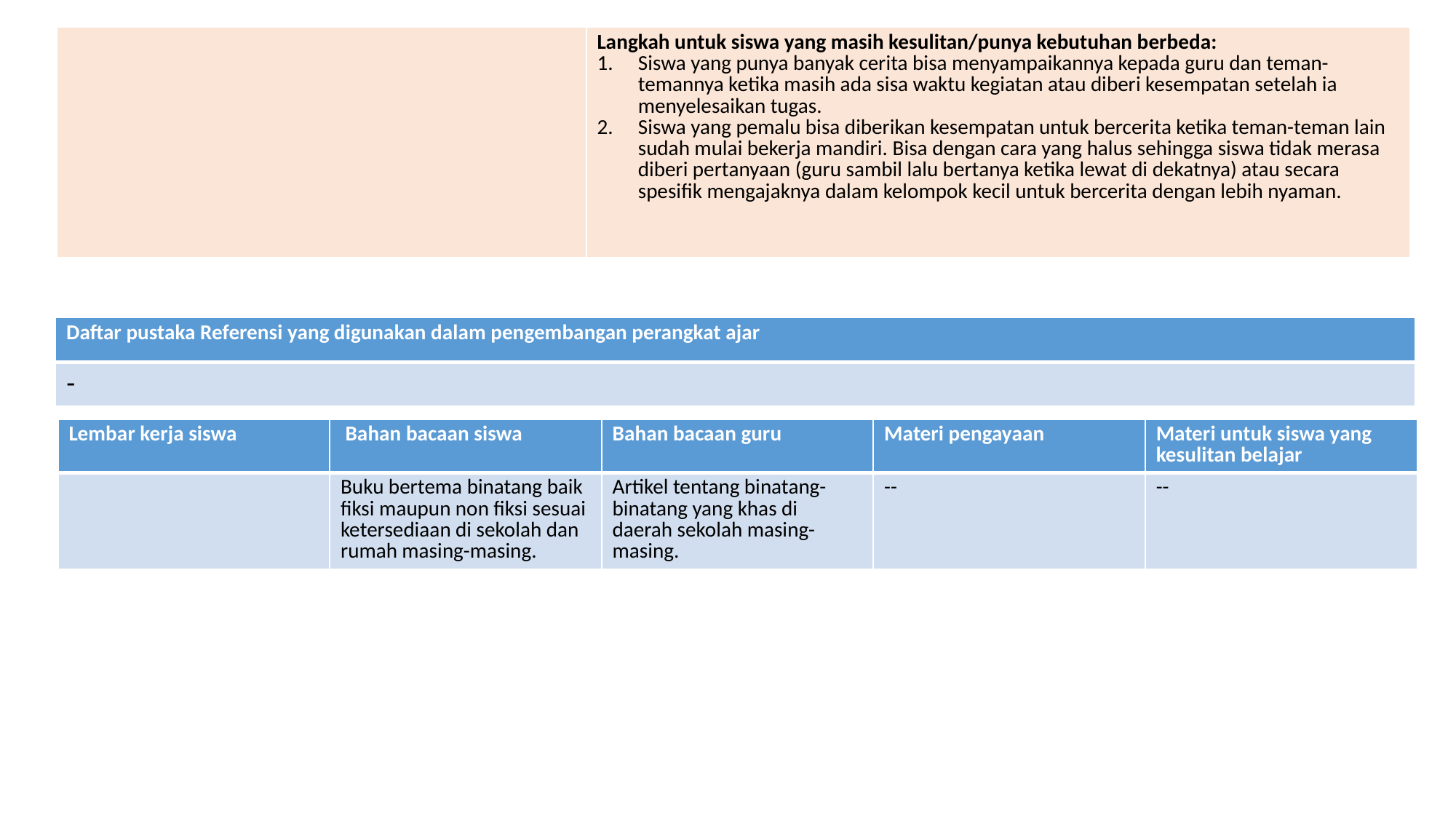

|  | Langkah untuk siswa yang masih kesulitan/punya kebutuhan berbeda: Siswa yang punya banyak cerita bisa menyampaikannya kepada guru dan teman-temannya ketika masih ada sisa waktu kegiatan atau diberi kesempatan setelah ia menyelesaikan tugas. Siswa yang pemalu bisa diberikan kesempatan untuk bercerita ketika teman-teman lain sudah mulai bekerja mandiri. Bisa dengan cara yang halus sehingga siswa tidak merasa diberi pertanyaan (guru sambil lalu bertanya ketika lewat di dekatnya) atau secara spesifik mengajaknya dalam kelompok kecil untuk bercerita dengan lebih nyaman. |
| --- | --- |
| Daftar pustaka Referensi yang digunakan dalam pengembangan perangkat ajar |
| --- |
| - |
| Lembar kerja siswa | Bahan bacaan siswa | Bahan bacaan guru | Materi pengayaan | Materi untuk siswa yang kesulitan belajar |
| --- | --- | --- | --- | --- |
|  | Buku bertema binatang baik fiksi maupun non fiksi sesuai ketersediaan di sekolah dan rumah masing-masing. | Artikel tentang binatang-binatang yang khas di daerah sekolah masing-masing. | -- | -- |